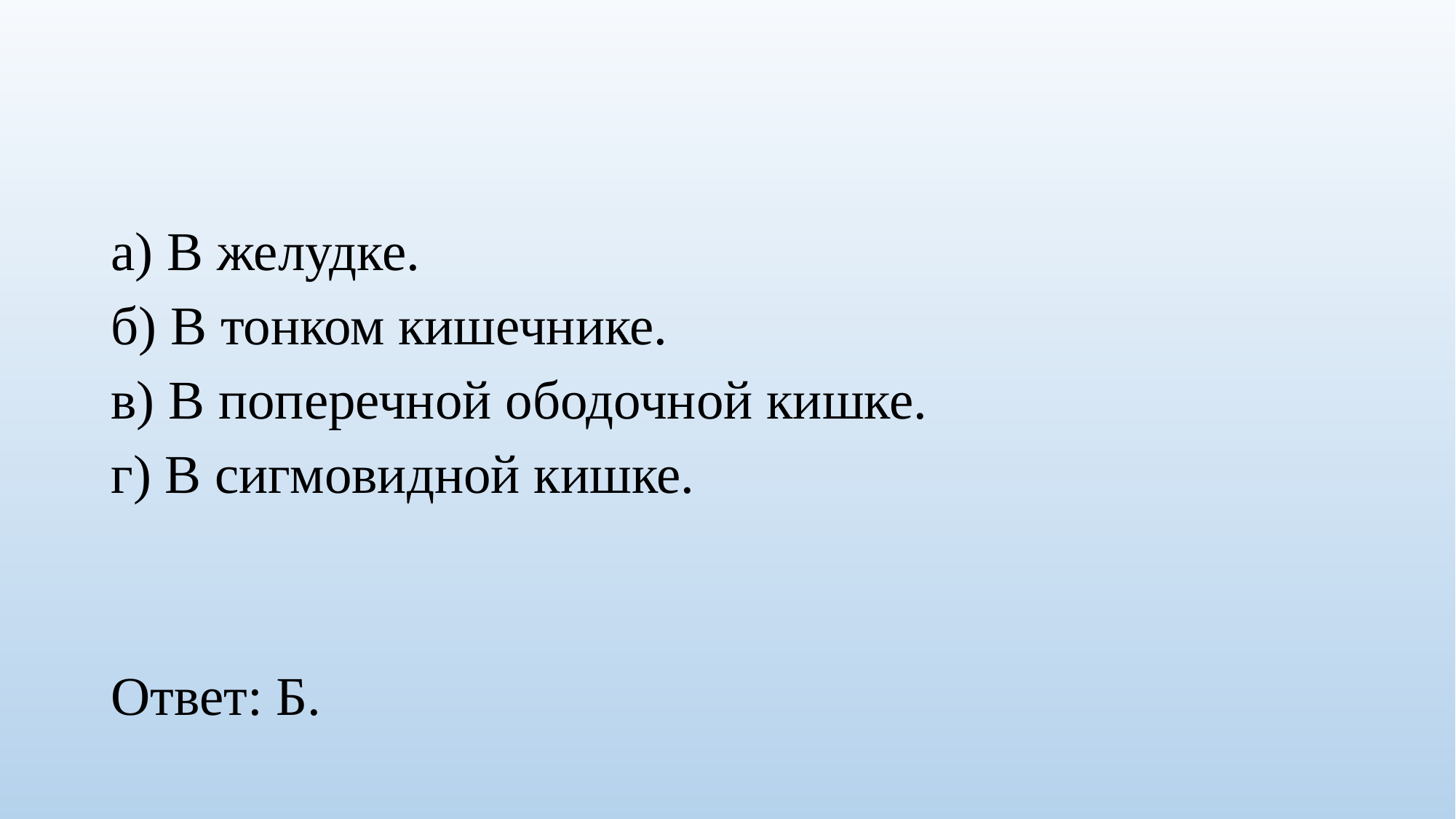

а) В желудке.
б) В тонком кишечнике.
в) В поперечной ободочной кишке.
г) В сигмовидной кишке.

Ответ: Б.